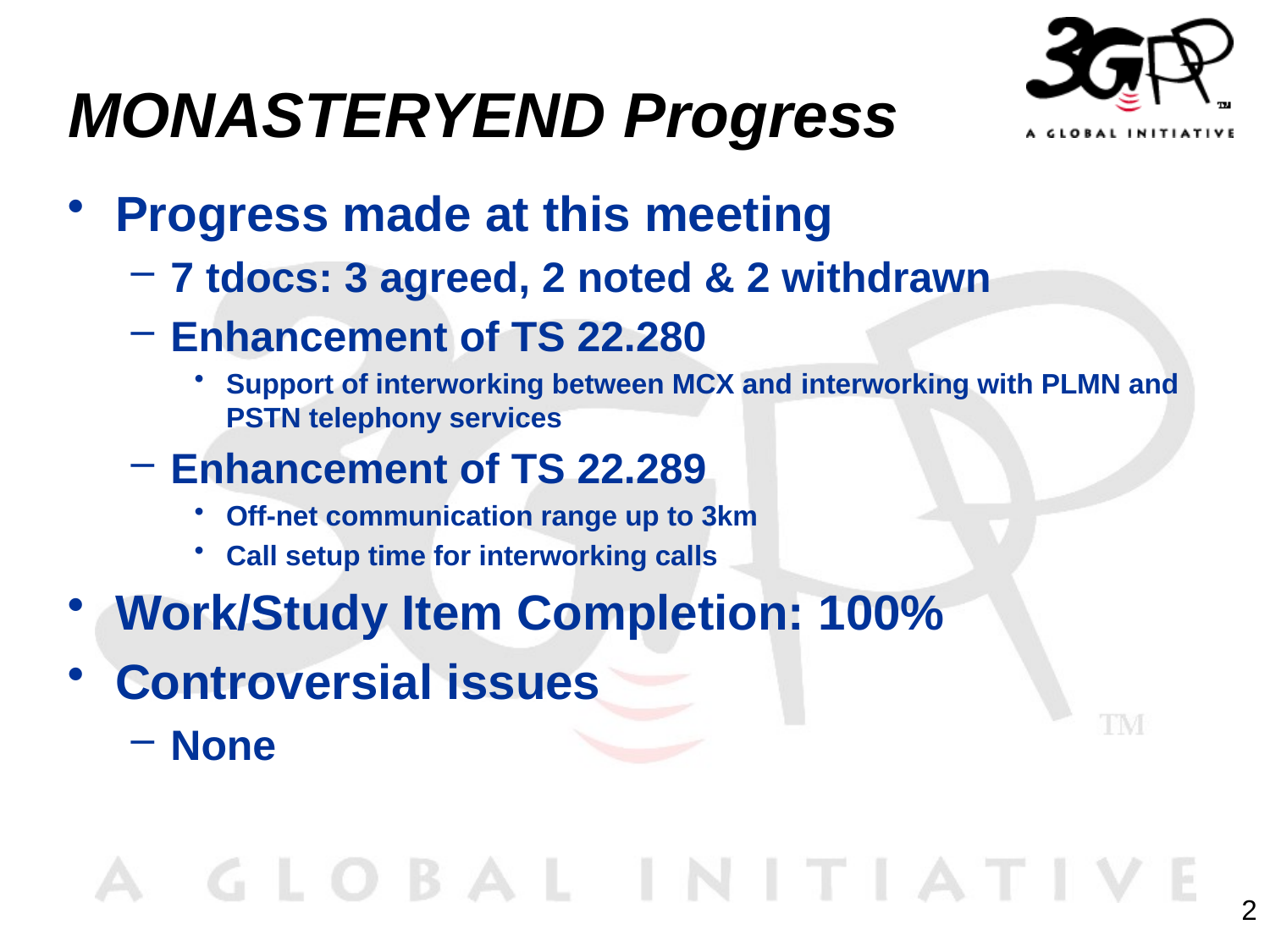

# MONASTERYEND Progress
Progress made at this meeting
7 tdocs: 3 agreed, 2 noted & 2 withdrawn
Enhancement of TS 22.280
Support of interworking between MCX and interworking with PLMN and PSTN telephony services
Enhancement of TS 22.289
Off-net communication range up to 3km
Call setup time for interworking calls
Work/Study Item Completion: 100%
Controversial issues
None

2